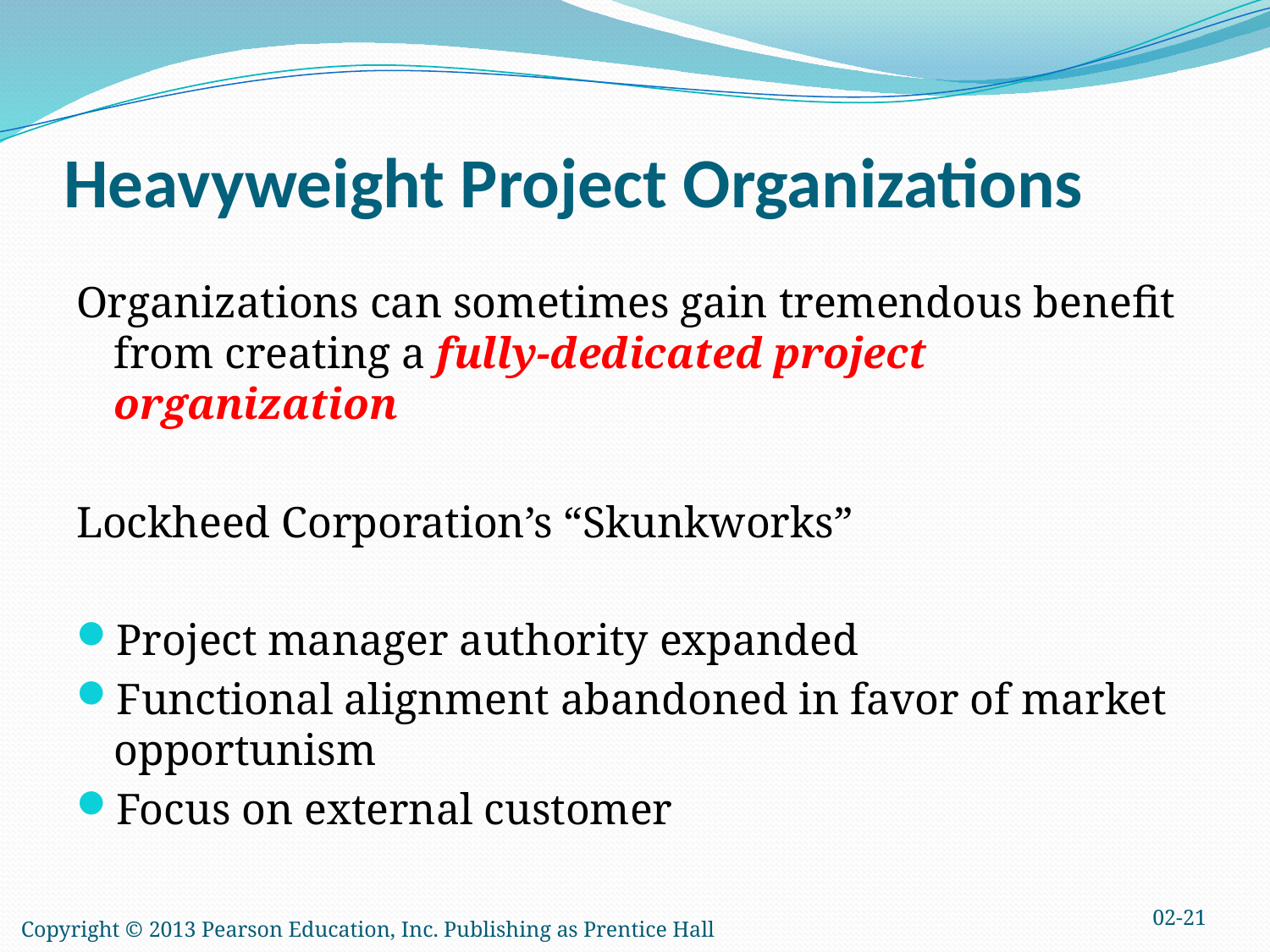

# Heavyweight Project Organizations
Organizations can sometimes gain tremendous benefit from creating a fully-dedicated project organization

Lockheed Corporation’s “Skunkworks”

Project manager authority expanded
Functional alignment abandoned in favor of market opportunism
Focus on external customer
02-21